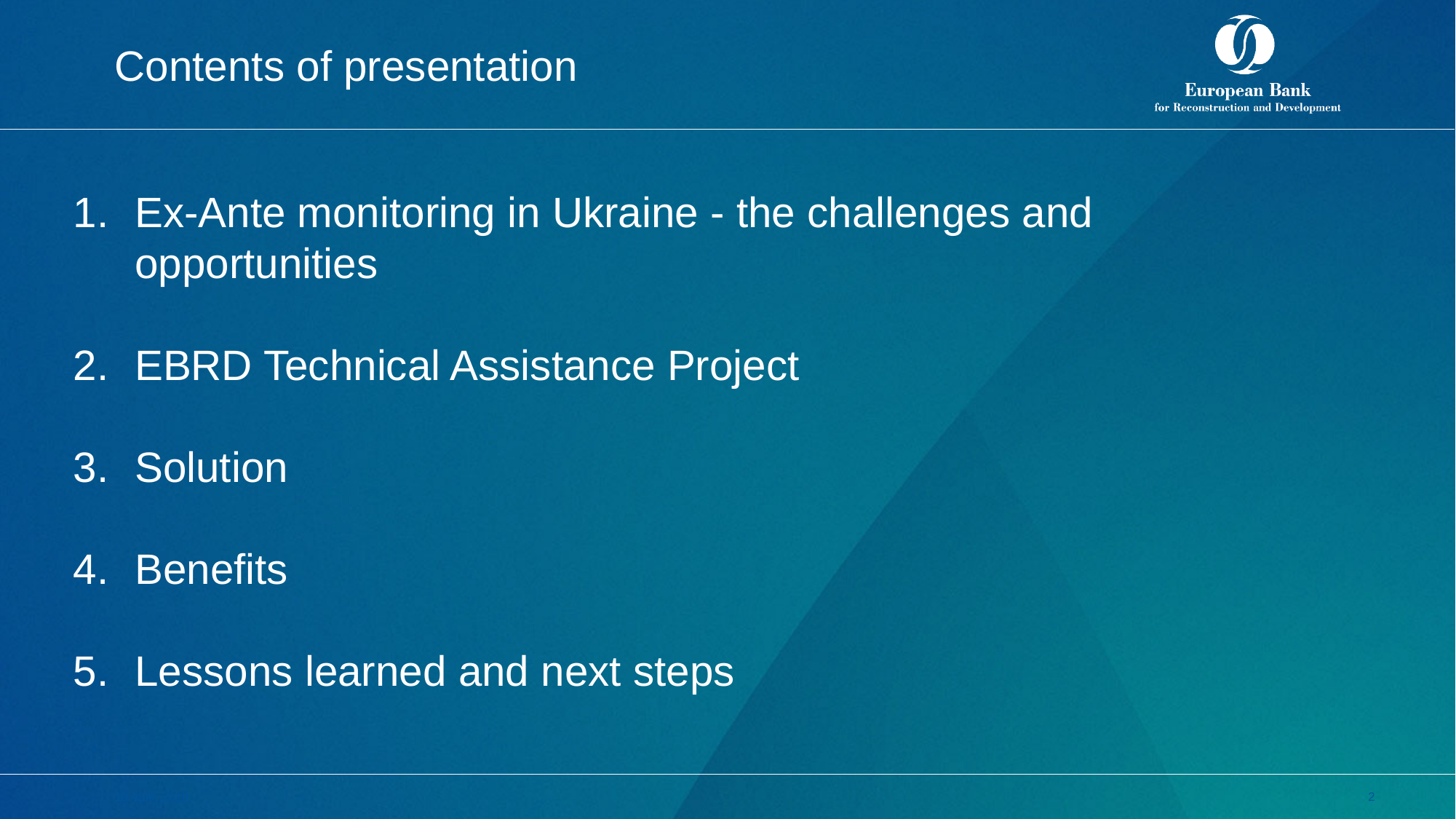

# Contents of presentation
Ex-Ante monitoring in Ukraine - the challenges and opportunities

EBRD Technical Assistance Project

Solution

Benefits

Lessons learned and next steps

10 April, 2019
2